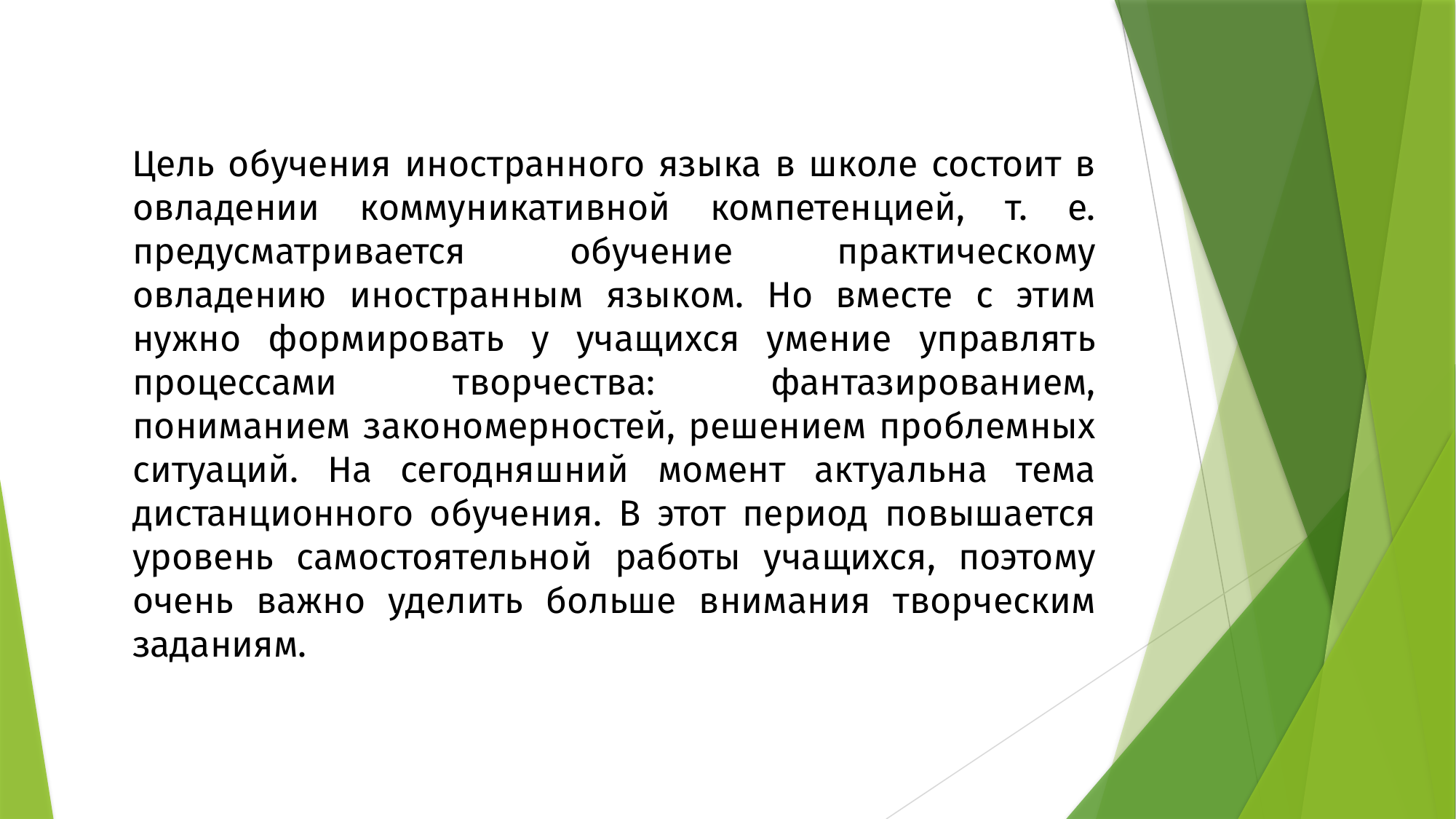

Цель обучения иностранного языка в школе состоит в овладении коммуникативной компетенцией, т. е. предусматривается обучение практическому овладению иностранным языком. Но вместе с этим нужно формировать у учащихся умение управлять процессами творчества: фантазированием, пониманием закономерностей, решением проблемных ситуаций. На сегодняшний момент актуальна тема дистанционного обучения. В этот период повышается уровень самостоятельной работы учащихся, поэтому очень важно уделить больше внимания творческим заданиям.